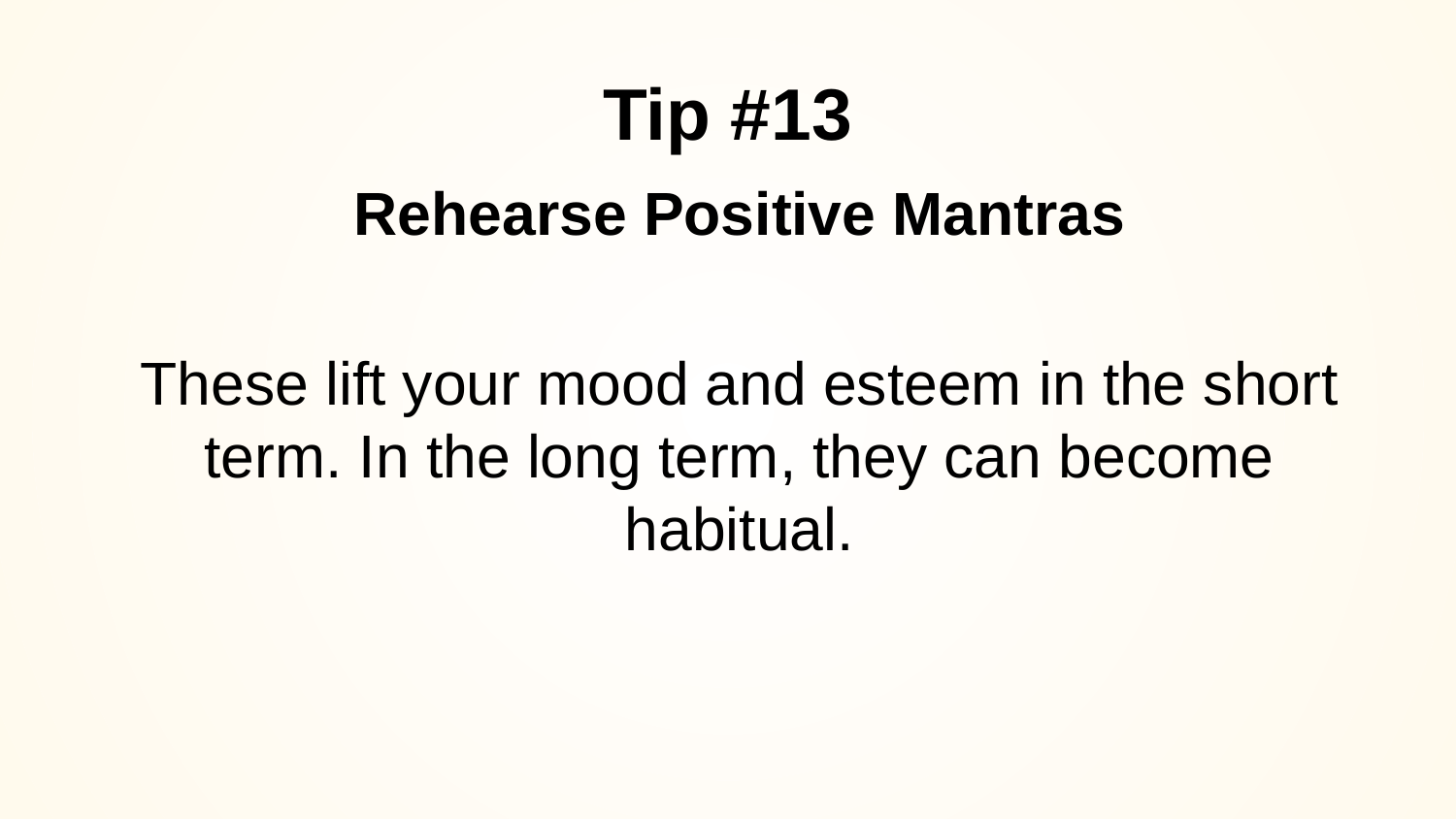

# Tip #13

Rehearse Positive Mantras

These lift your mood and esteem in the short term. In the long term, they can become habitual.